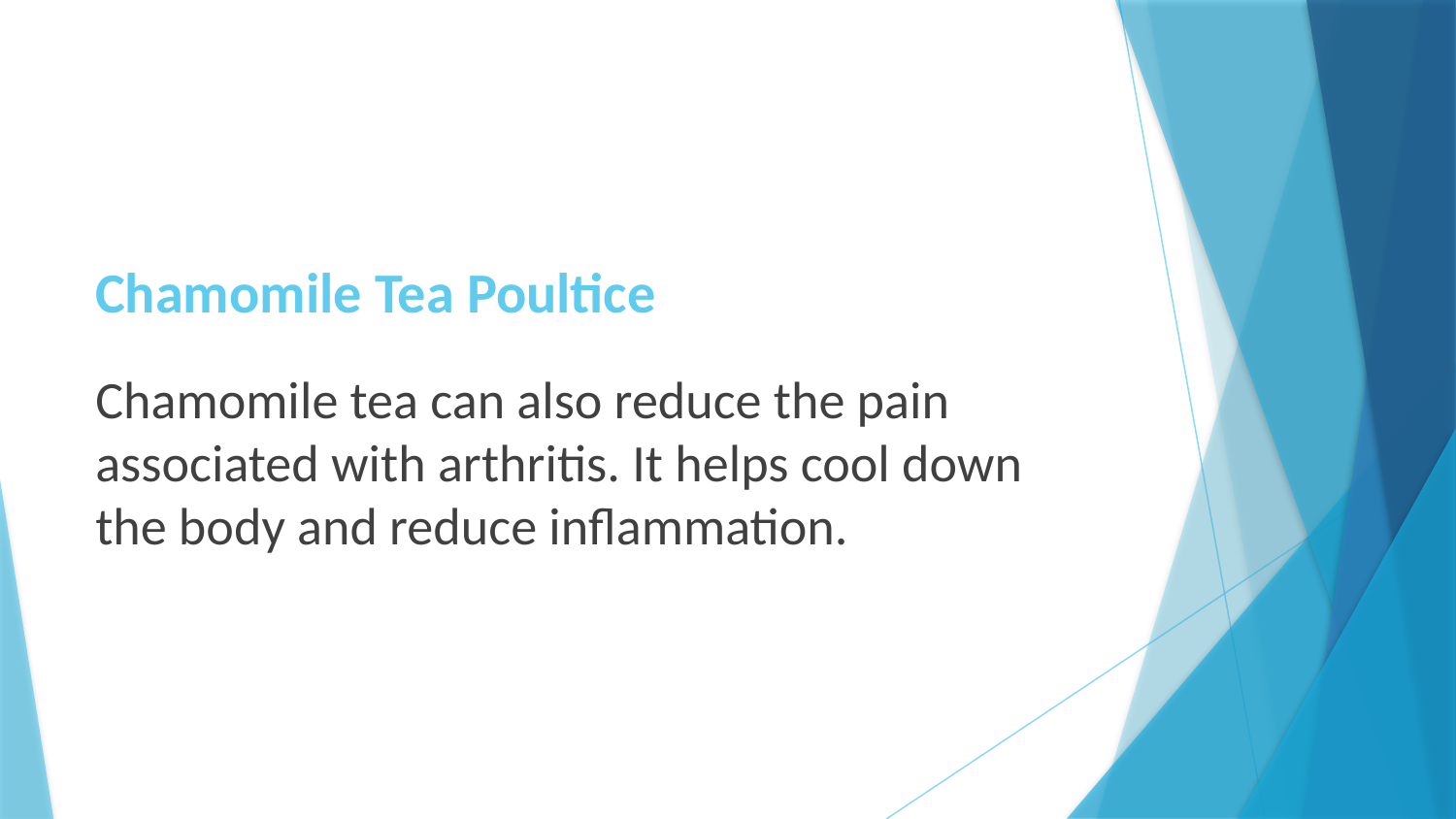

# Chamomile Tea Poultice
Chamomile tea can also reduce the pain associated with arthritis. It helps cool down the body and reduce inflammation.